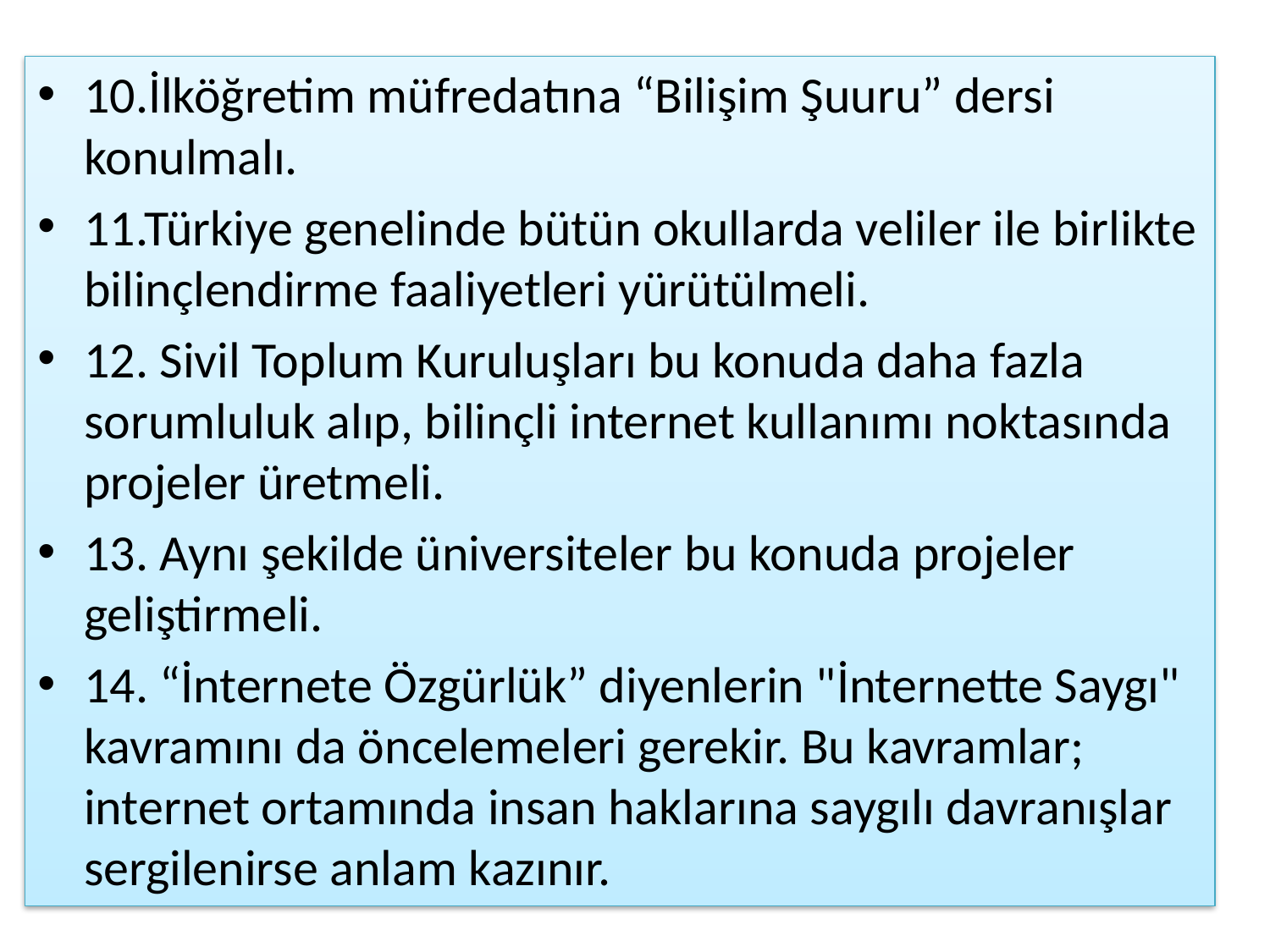

10.İlköğretim müfredatına “Bilişim Şuuru” dersi konulmalı.
11.Türkiye genelinde bütün okullarda veliler ile birlikte bilinçlendirme faaliyetleri yürütülmeli.
12. Sivil Toplum Kuruluşları bu konuda daha fazla sorumluluk alıp, bilinçli internet kullanımı noktasında projeler üretmeli.
13. Aynı şekilde üniversiteler bu konuda projeler geliştirmeli.
14. “İnternete Özgürlük” diyenlerin "İnternette Saygı" kavramını da öncelemeleri gerekir. Bu kavramlar; internet ortamında insan haklarına saygılı davranışlar sergilenirse anlam kazınır.